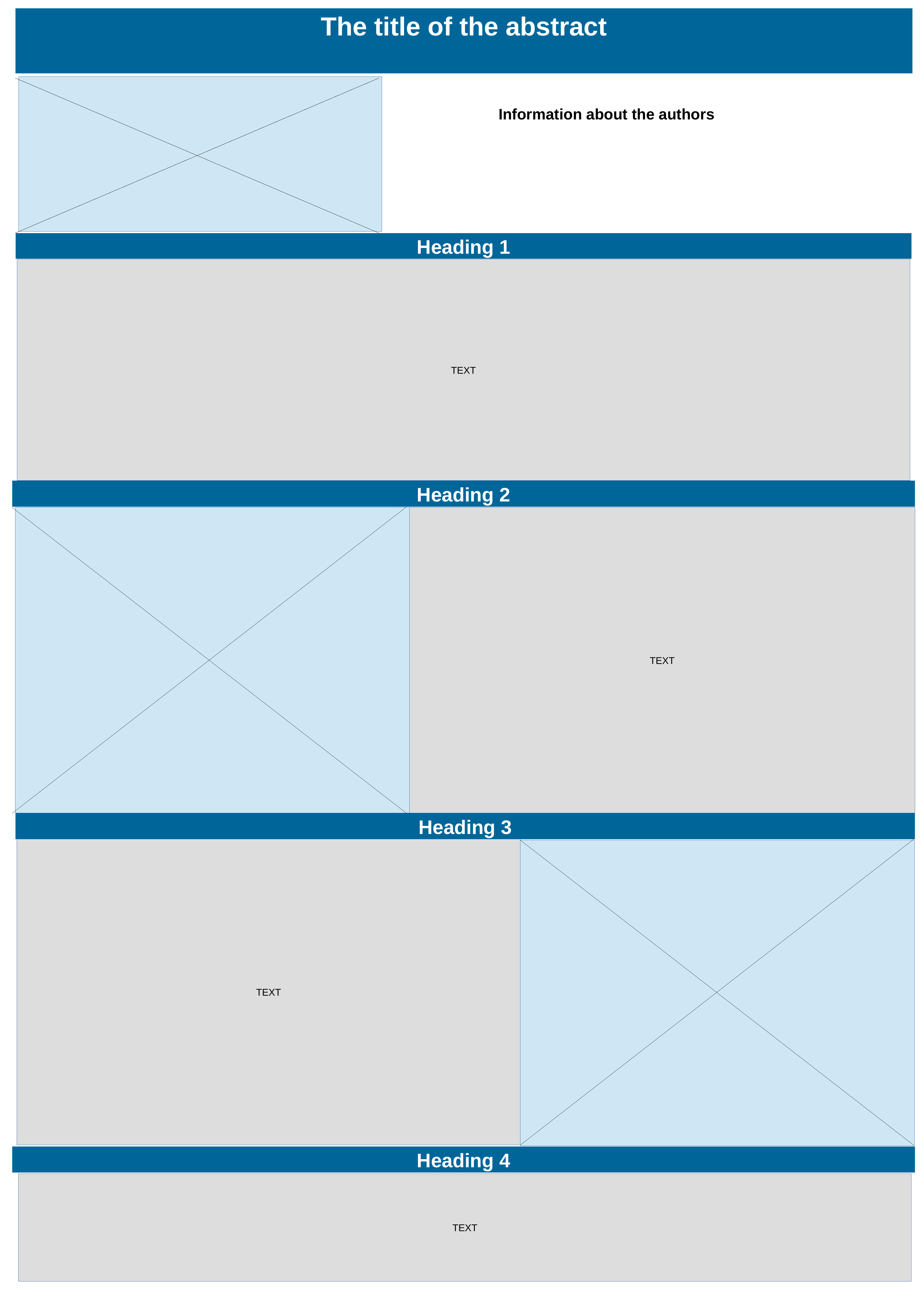

The title of the abstract

Information about the authors

Heading 1

TEXT
Heading 2

TEXT
Heading 3

TEXT

Heading 4
TEXT